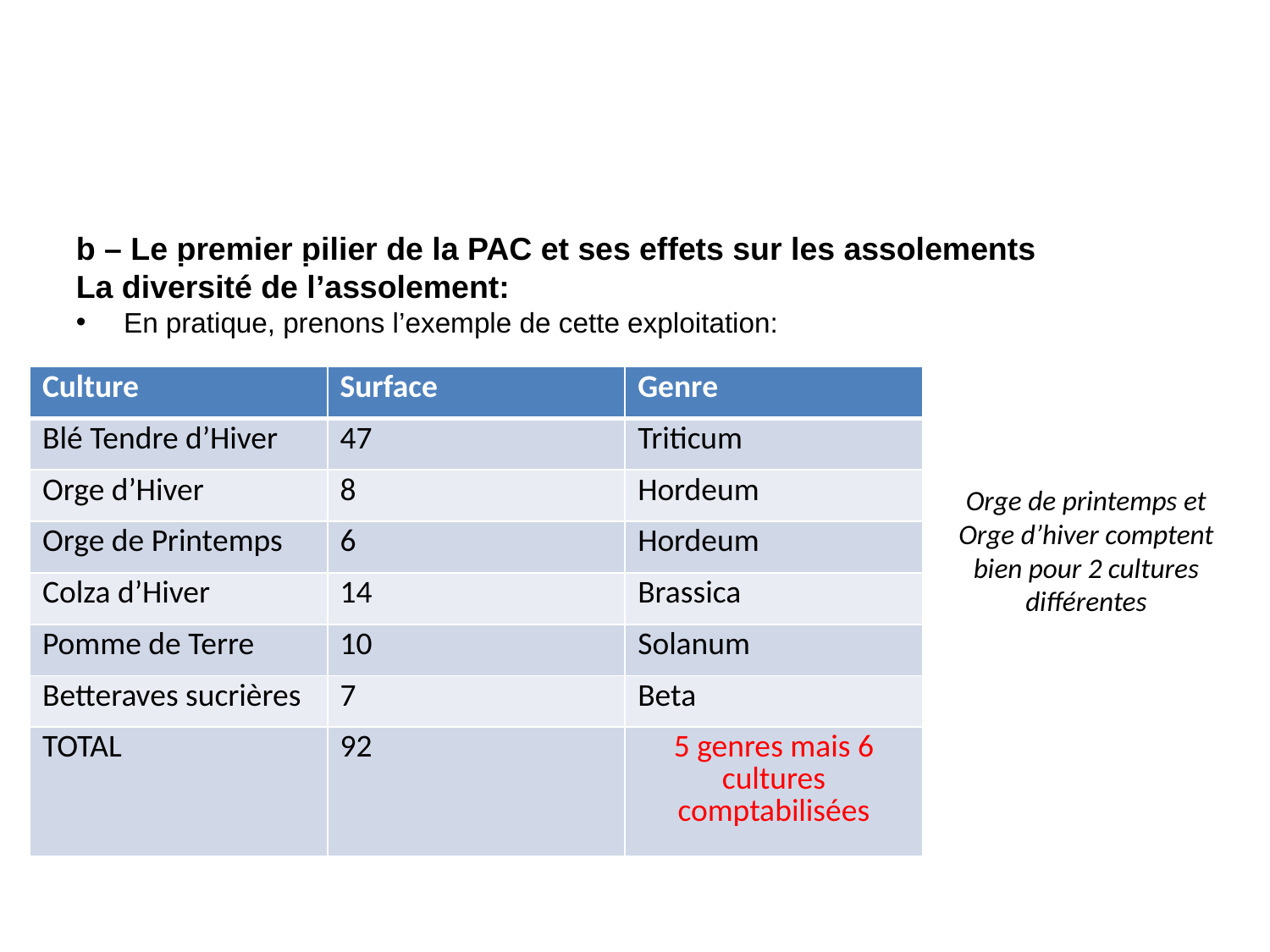

b – Le premier pilier de la PAC et ses effets sur les assolements
La diversité de l’assolement:
En pratique, prenons l’exemple de cette exploitation:

| Culture | Surface | Genre |
| --- | --- | --- |
| Blé Tendre d’Hiver | 47 | Triticum |
| Orge d’Hiver | 8 | Hordeum |
| Orge de Printemps | 6 | Hordeum |
| Colza d’Hiver | 14 | Brassica |
| Pomme de Terre | 10 | Solanum |
| Betteraves sucrières | 7 | Beta |
| TOTAL | 92 | 5 genres mais 6 cultures comptabilisées |
Orge de printemps et Orge d’hiver comptent bien pour 2 cultures différentes